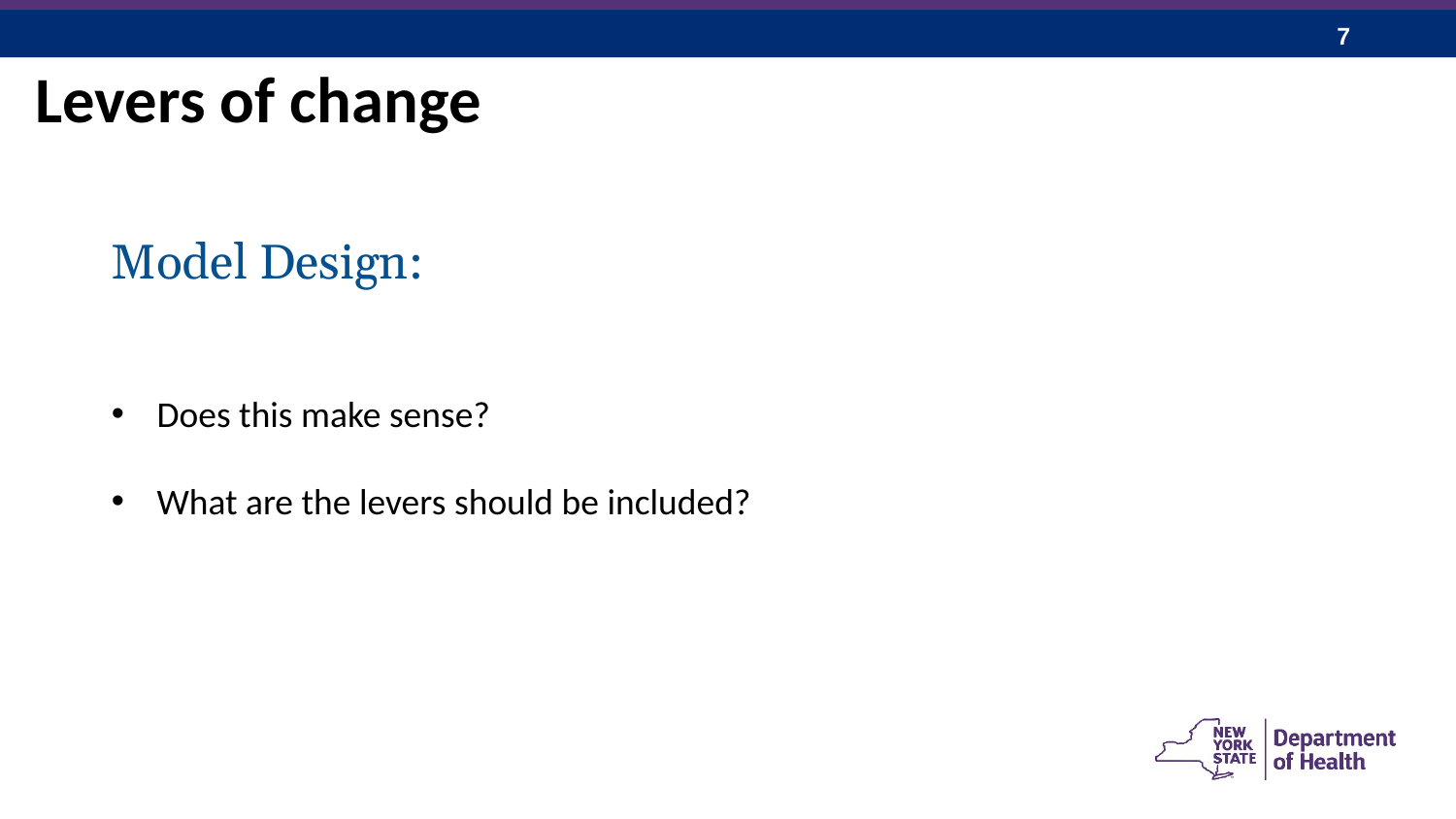

Levers of change
Model Design:

Does this make sense?

What are the levers should be included?